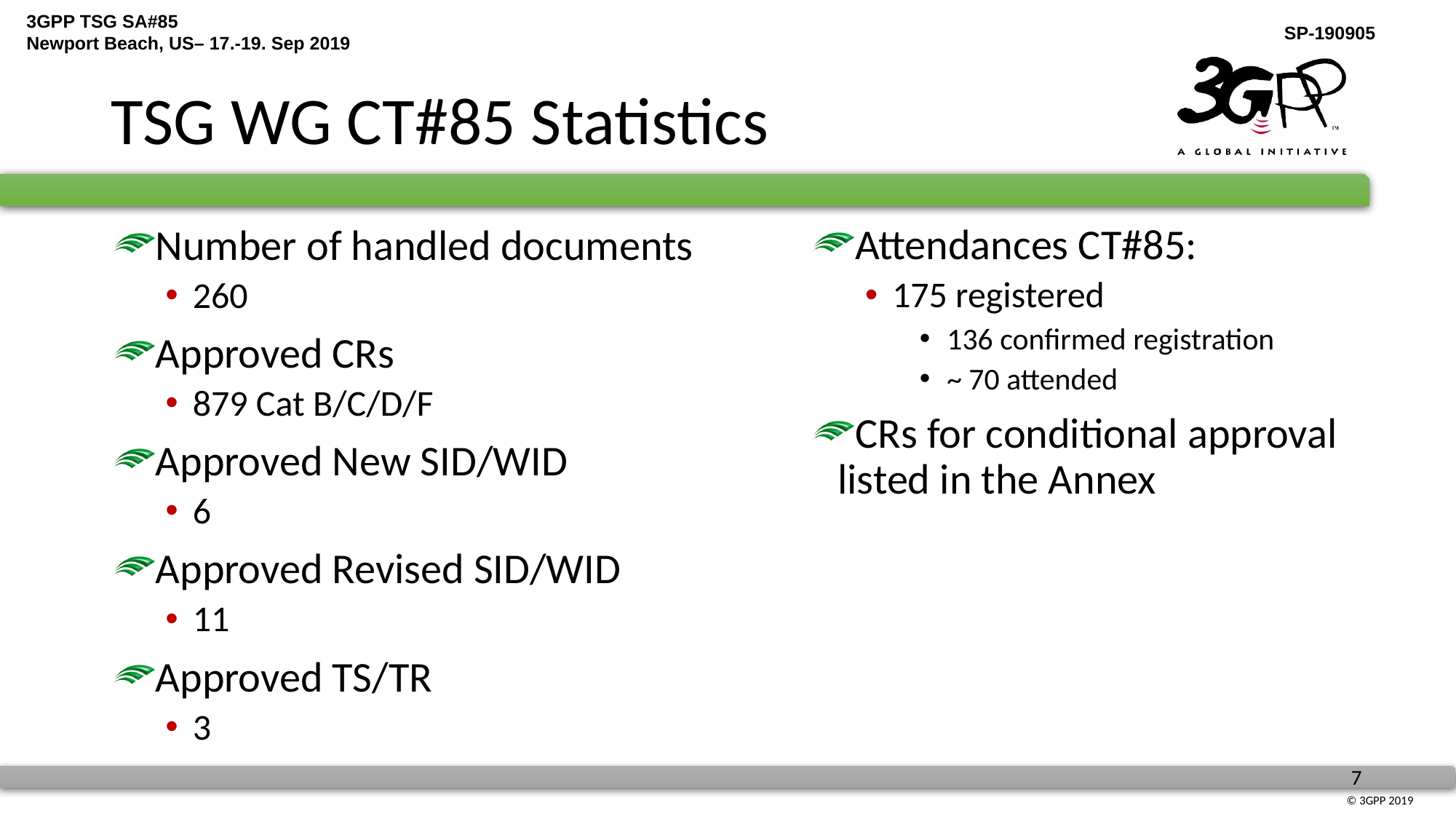

# TSG WG CT#85 Statistics
Attendances CT#85:
175 registered
136 confirmed registration
~ 70 attended
CRs for conditional approval listed in the Annex
Number of handled documents
260
Approved CRs
879 Cat B/C/D/F
Approved New SID/WID
6
Approved Revised SID/WID
11
Approved TS/TR
3